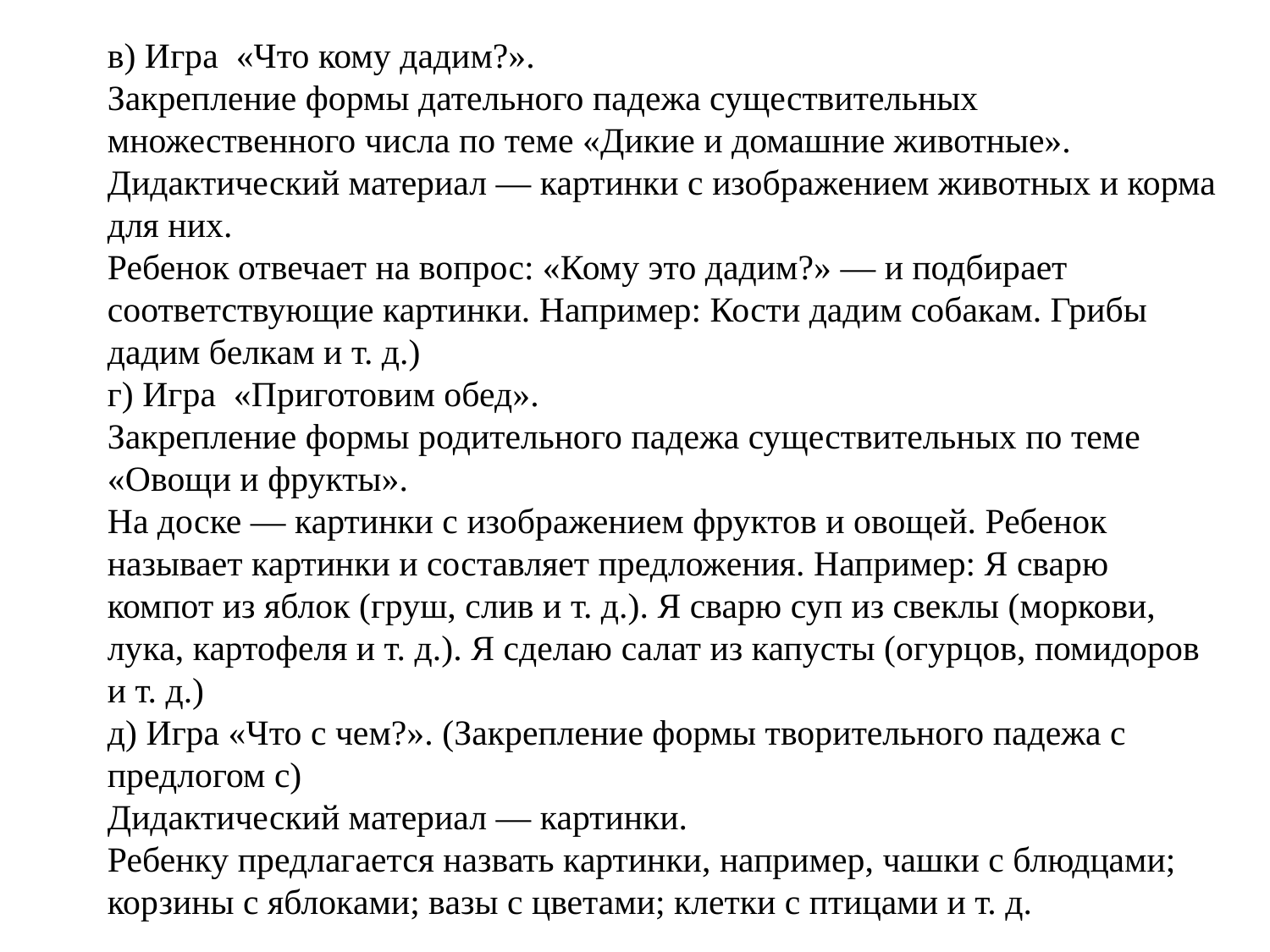

в) Игра  «Что кому дадим?».
Закрепление формы дательного падежа существительных множественного числа по теме «Дикие и домашние животные».
Дидактический материал — картинки с изображением животных и корма для них.
Ребенок отвечает на вопрос: «Кому это дадим?» — и подбирает соответствующие картинки. Например: Кости дадим собакам. Грибы дадим белкам и т. д.)
г) Игра  «Приготовим обед».
Закрепление формы родительного падежа существительных по теме «Овощи и фрукты».
На доске — картинки с изображением фруктов и овощей. Ребенок называет картинки и составляет предложения. Например: Я сварю компот из яблок (груш, слив и т. д.). Я сварю суп из свеклы (моркови, лука, картофеля и т. д.). Я сделаю салат из капусты (огурцов, помидоров и т. д.)
д) Игра «Что с чем?». (Закрепление формы творительного падежа с предлогом с)
Дидактический материал — картинки.
Ребенку предлагается назвать картинки, например, чашки с блюдцами; корзины с яблоками; вазы с цветами; клетки с птицами и т. д.